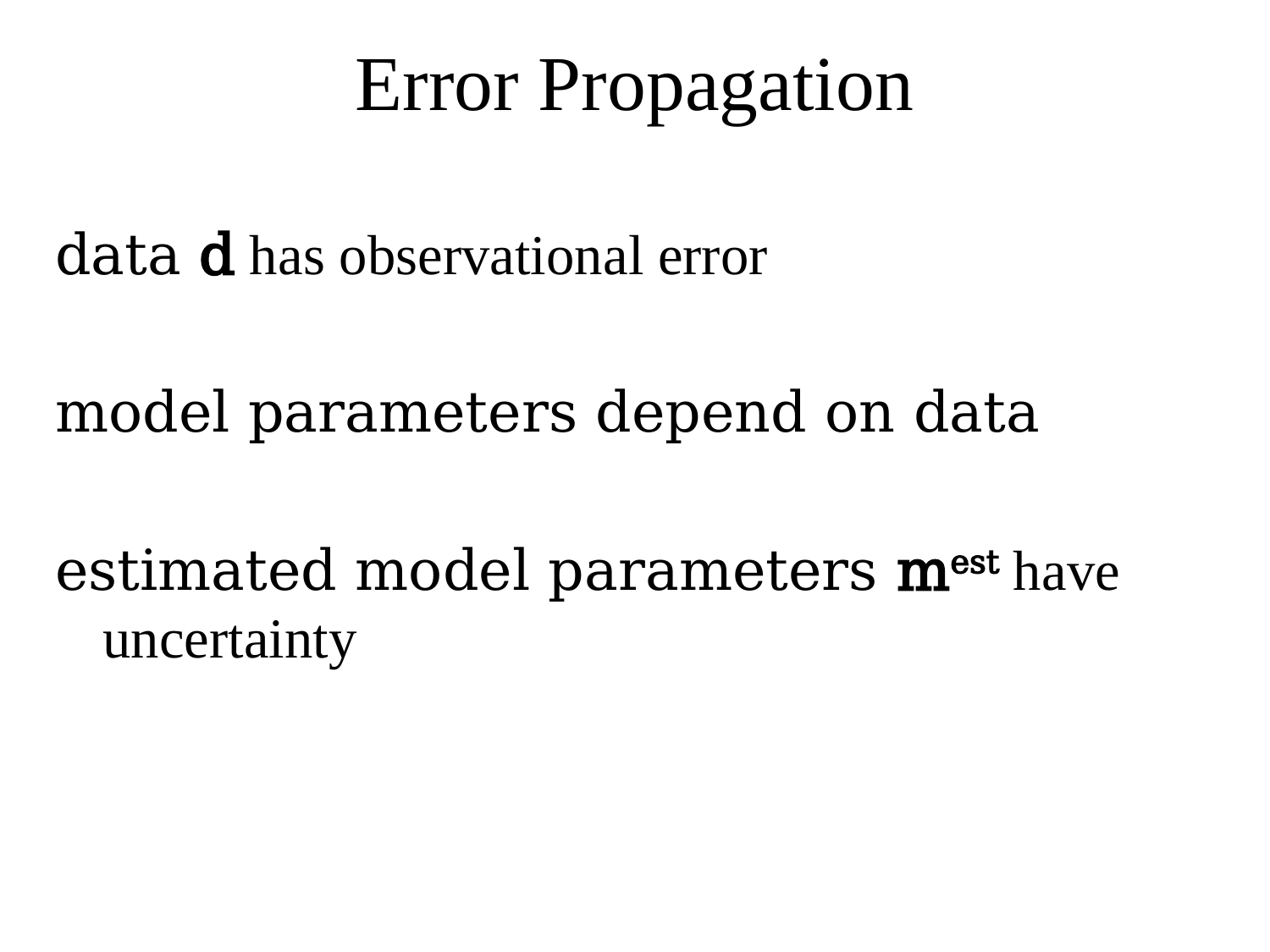

# Error Propagation
data d has observational error

model parameters depend on data

estimated model parameters mest have uncertainty